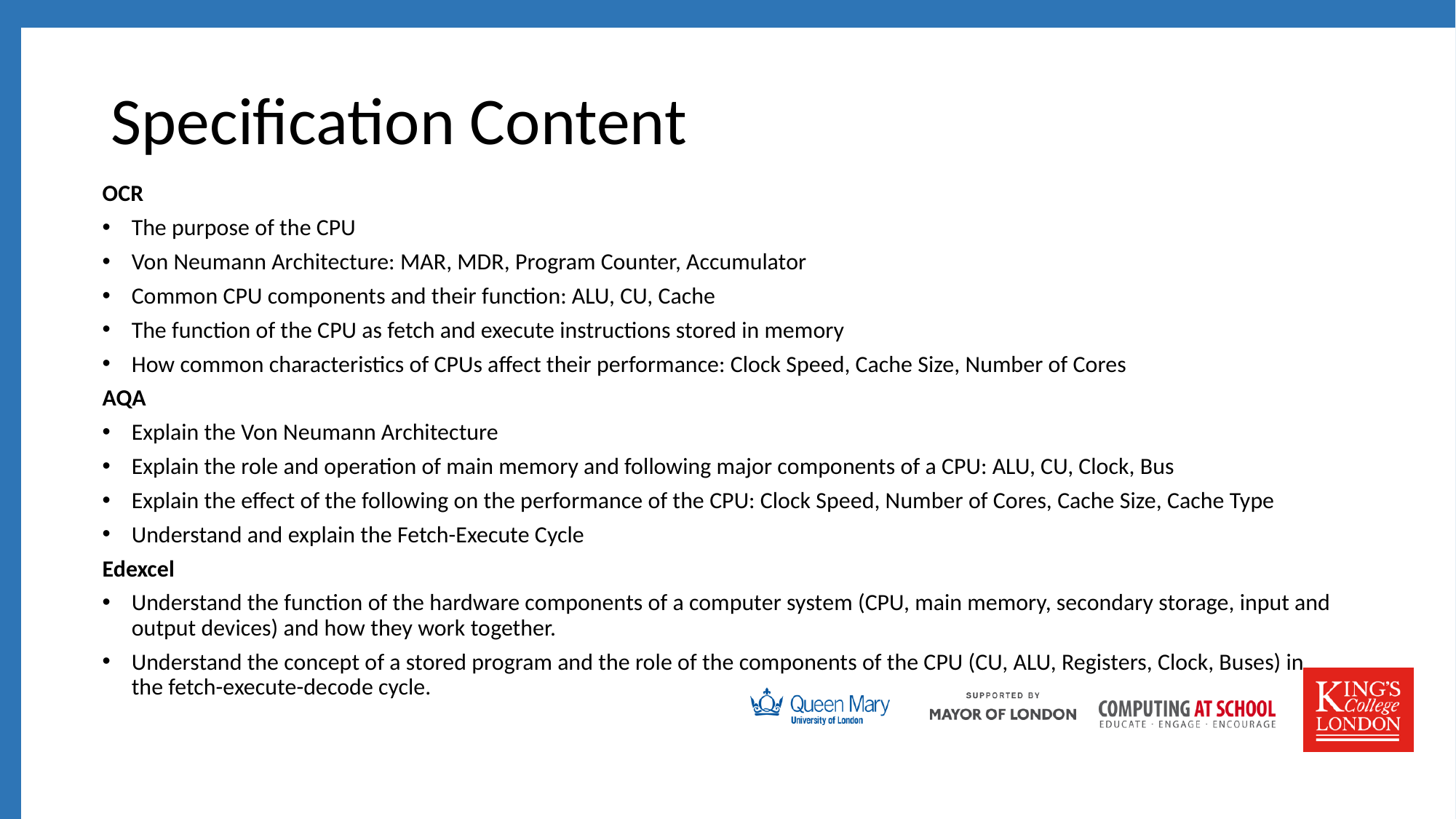

# Specification Content
OCR
The purpose of the CPU
Von Neumann Architecture: MAR, MDR, Program Counter, Accumulator
Common CPU components and their function: ALU, CU, Cache
The function of the CPU as fetch and execute instructions stored in memory
How common characteristics of CPUs affect their performance: Clock Speed, Cache Size, Number of Cores
AQA
Explain the Von Neumann Architecture
Explain the role and operation of main memory and following major components of a CPU: ALU, CU, Clock, Bus
Explain the effect of the following on the performance of the CPU: Clock Speed, Number of Cores, Cache Size, Cache Type
Understand and explain the Fetch-Execute Cycle
Edexcel
Understand the function of the hardware components of a computer system (CPU, main memory, secondary storage, input and output devices) and how they work together.
Understand the concept of a stored program and the role of the components of the CPU (CU, ALU, Registers, Clock, Buses) in the fetch-execute-decode cycle.